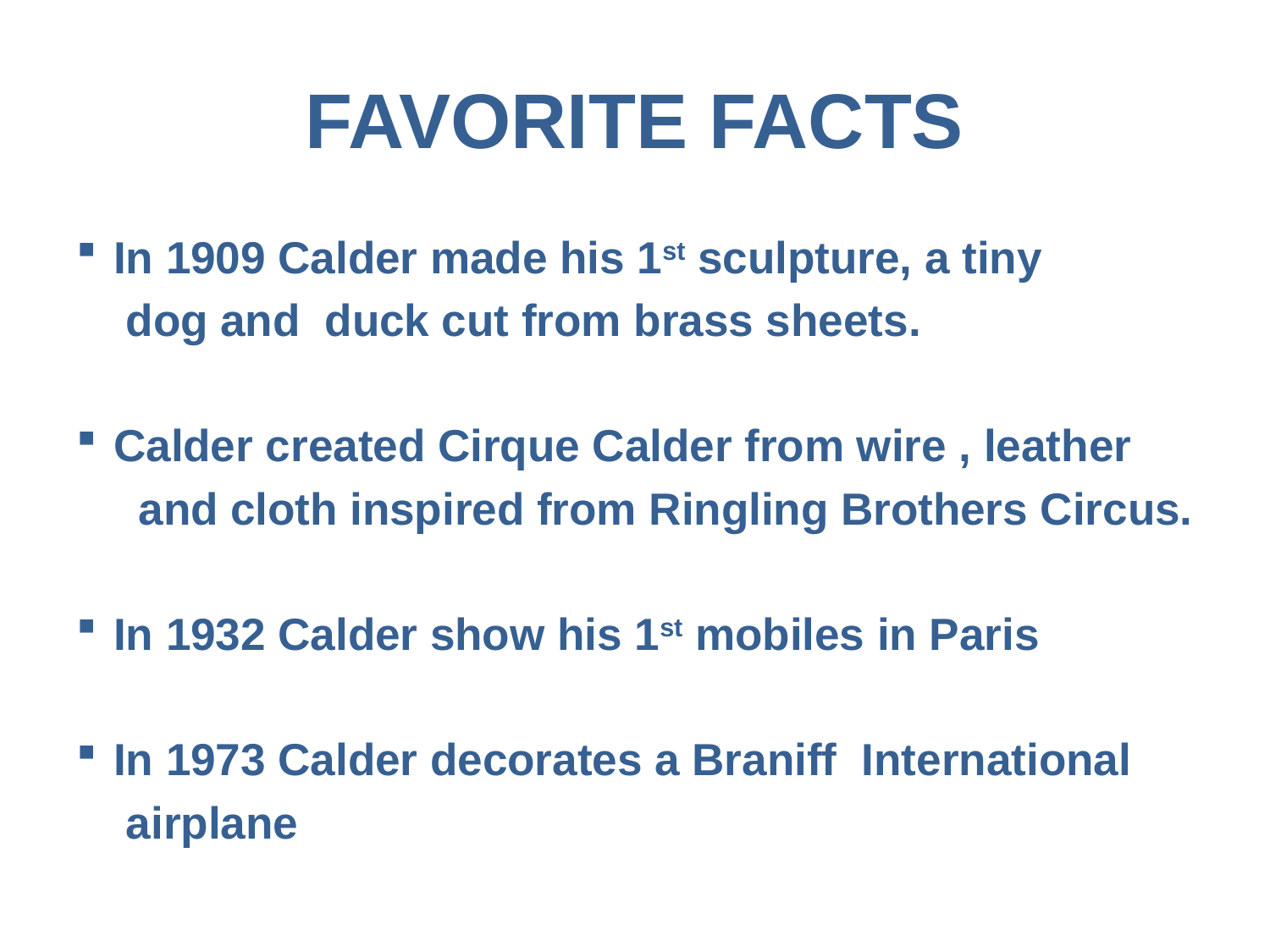

# FAVORITE FACTS
In 1909 Calder made his 1st sculpture, a tiny
    dog and  duck cut from brass sheets.

Calder created Cirque Calder from wire , leather
     and cloth inspired from Ringling Brothers Circus.

In 1932 Calder show his 1st mobiles in Paris

In 1973 Calder decorates a Braniff  International
    airplane